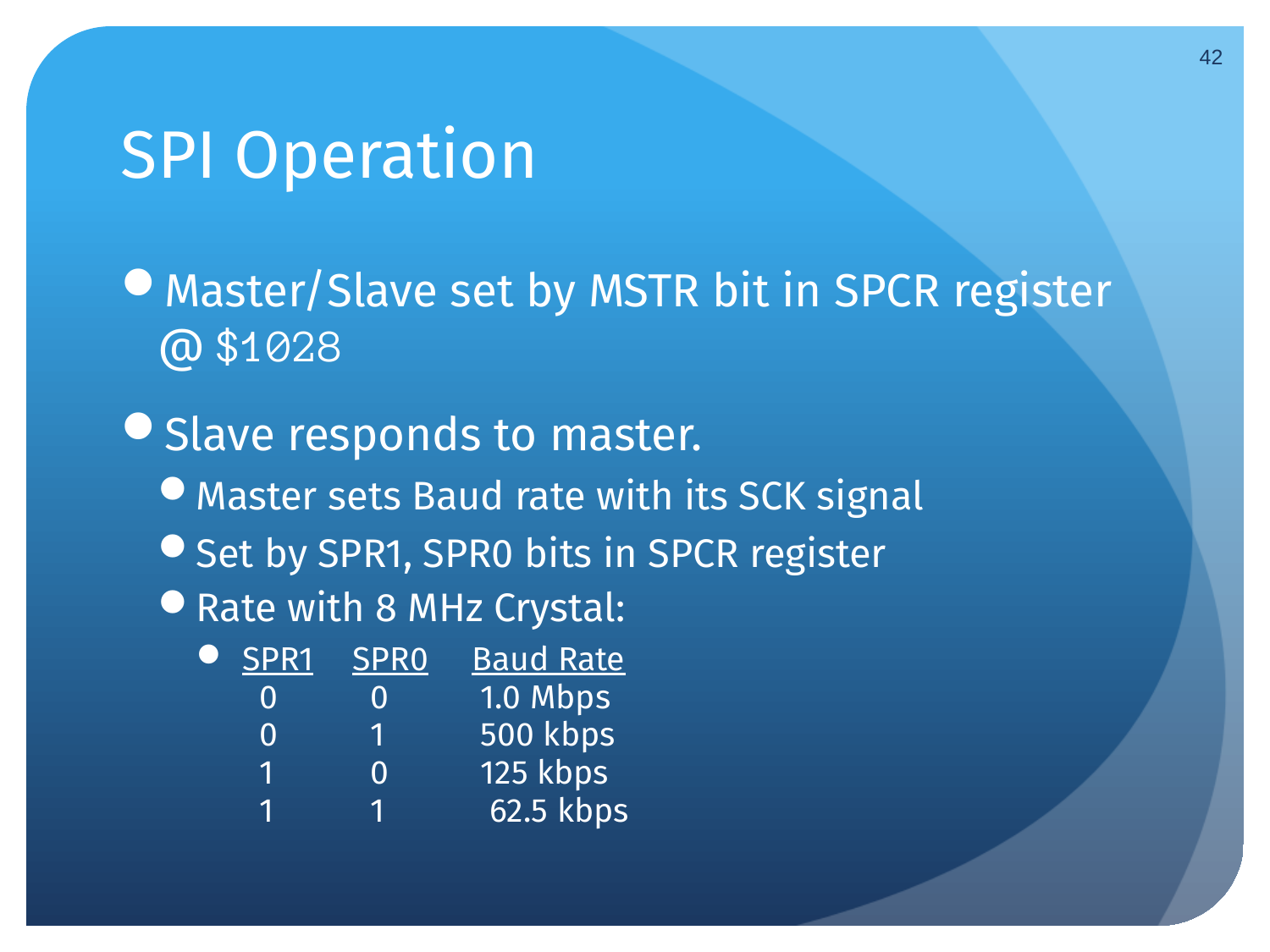

42
# SPI Operation
Master/Slave set by MSTR bit in SPCR register @ $1028
Slave responds to master.
Master sets Baud rate with its SCK signal
Set by SPR1, SPR0 bits in SPCR register
Rate with 8 MHz Crystal:
 SPR1	SPR0	Baud Rate
   0	  0	 1.0 Mbps
   0	  1	 500 kbps
   1	  0	 125 kbps
   1	  1	  62.5 kbps